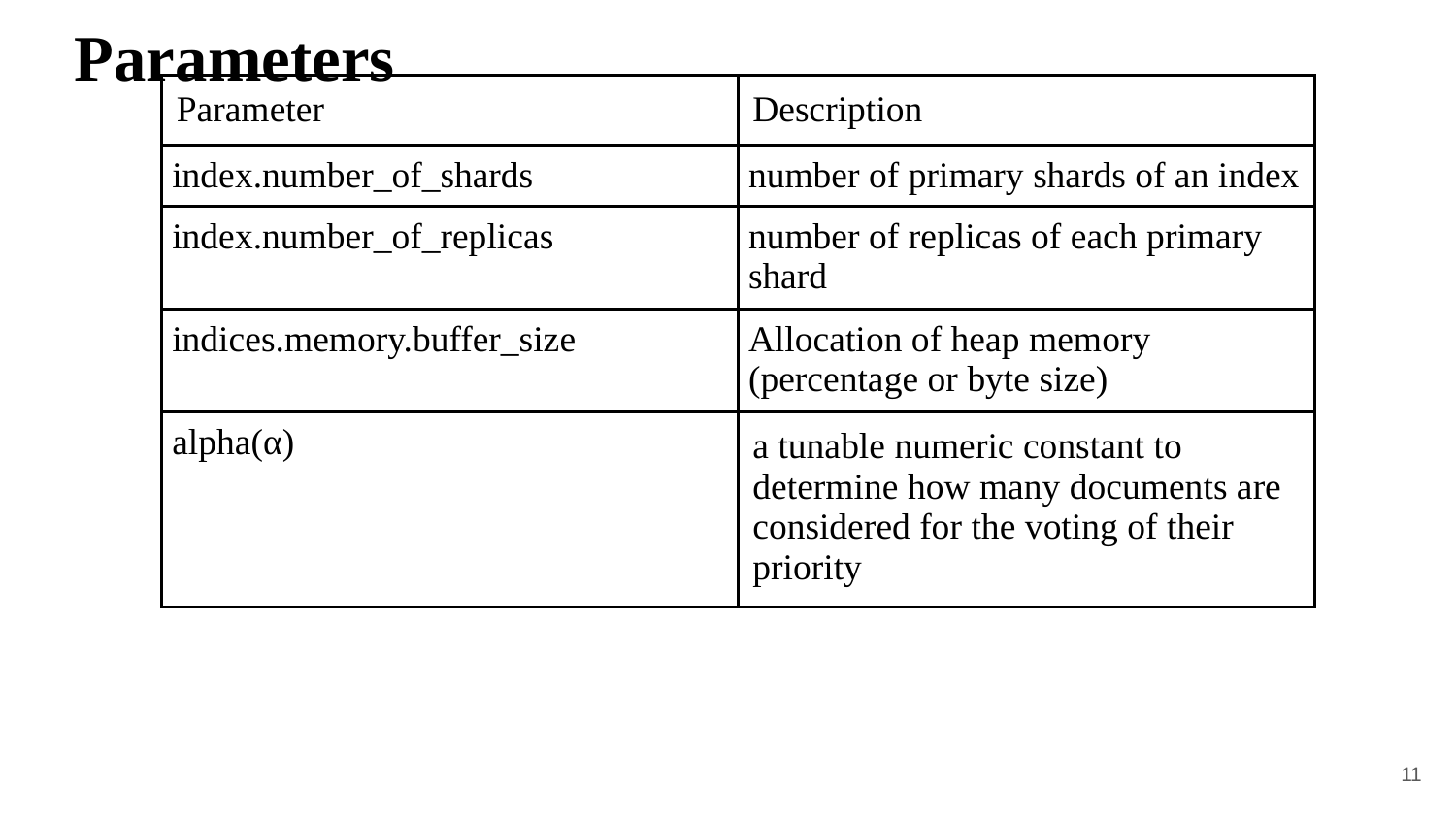

# Parameters
| Parameter | Description |
| --- | --- |
| index.number\_of\_shards | number of primary shards of an index |
| index.number\_of\_replicas | number of replicas of each primary shard |
| indices.memory.buffer\_size | Allocation of heap memory (percentage or byte size) |
| alpha(α) | a tunable numeric constant to determine how many documents are considered for the voting of their priority |
11